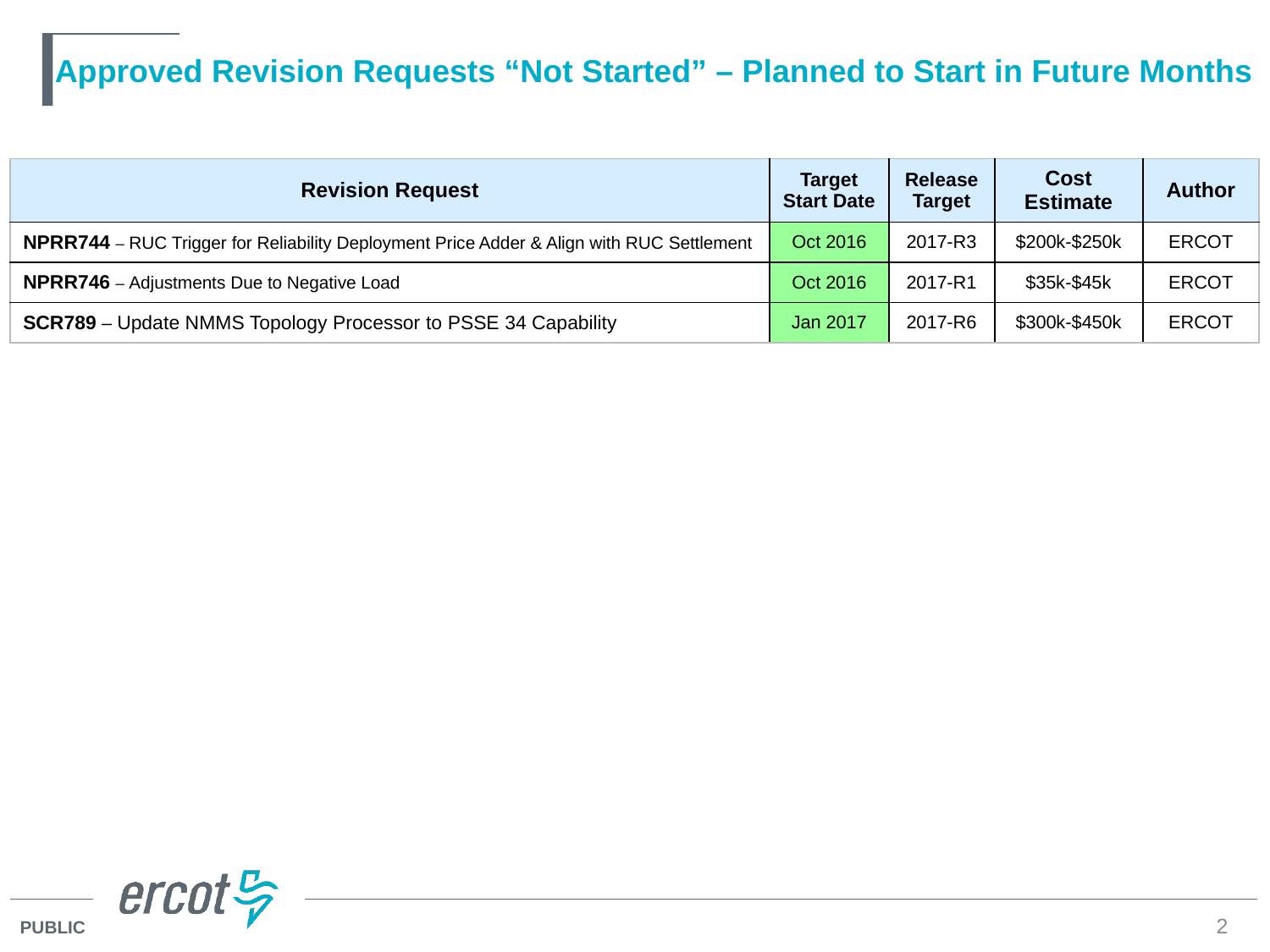

# Approved Revision Requests “Not Started” – Planned to Start in Future Months
| Revision Request | Target Start Date | Release Target | Cost Estimate | Author |
| --- | --- | --- | --- | --- |
| NPRR744 – RUC Trigger for Reliability Deployment Price Adder & Align with RUC Settlement | Oct 2016 | 2017-R3 | $200k-$250k | ERCOT |
| NPRR746 – Adjustments Due to Negative Load | Oct 2016 | 2017-R1 | $35k-$45k | ERCOT |
| SCR789 – Update NMMS Topology Processor to PSSE 34 Capability | Jan 2017 | 2017-R6 | $300k-$450k | ERCOT |
2